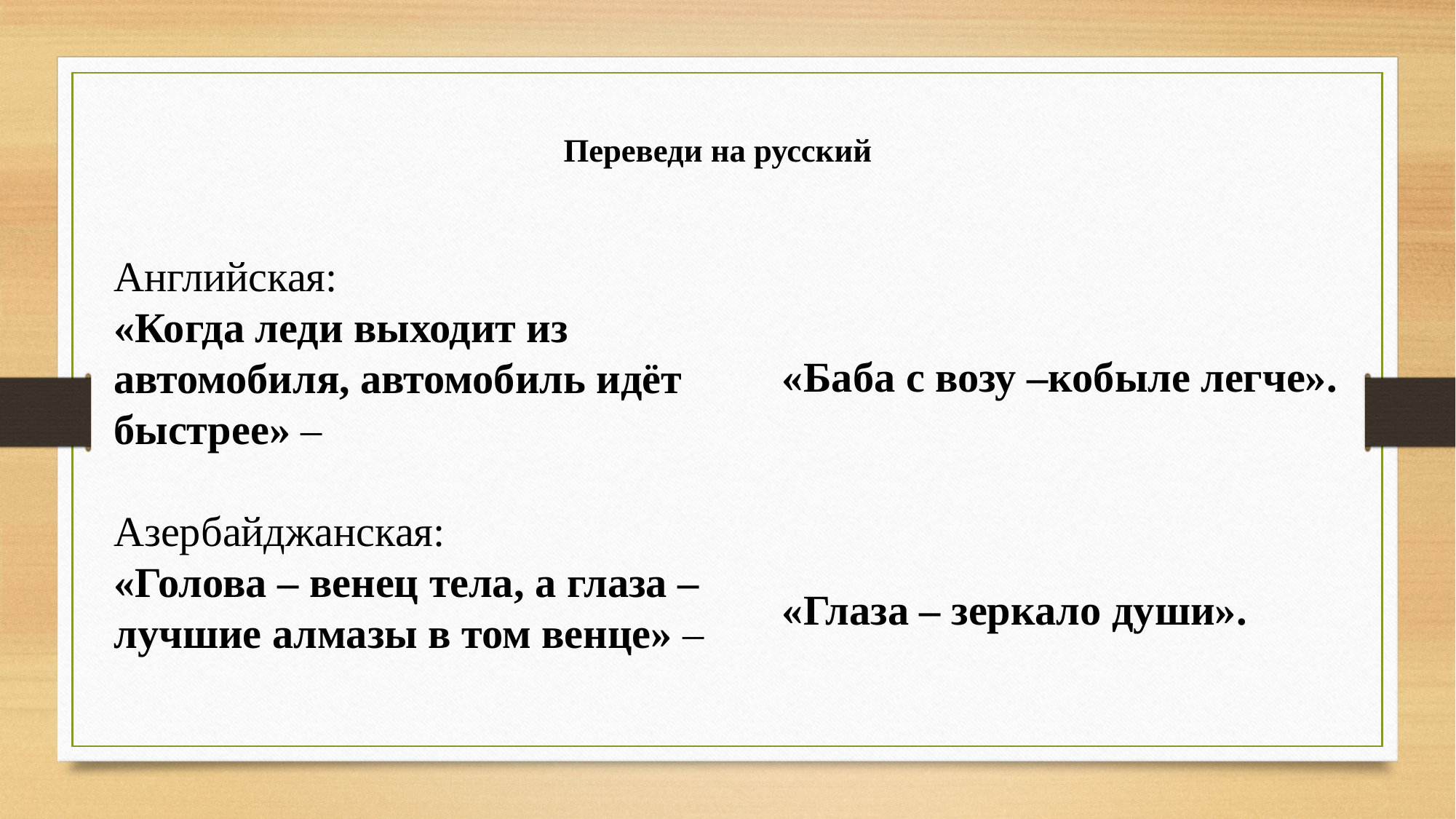

Переведи на русский
Английская:
«Когда леди выходит из автомобиля, автомобиль идёт быстрее» –
Азербайджанская:
«Голова – венец тела, а глаза – лучшие алмазы в том венце» –
«Баба с возу –кобыле легче».

«Глаза – зеркало души».